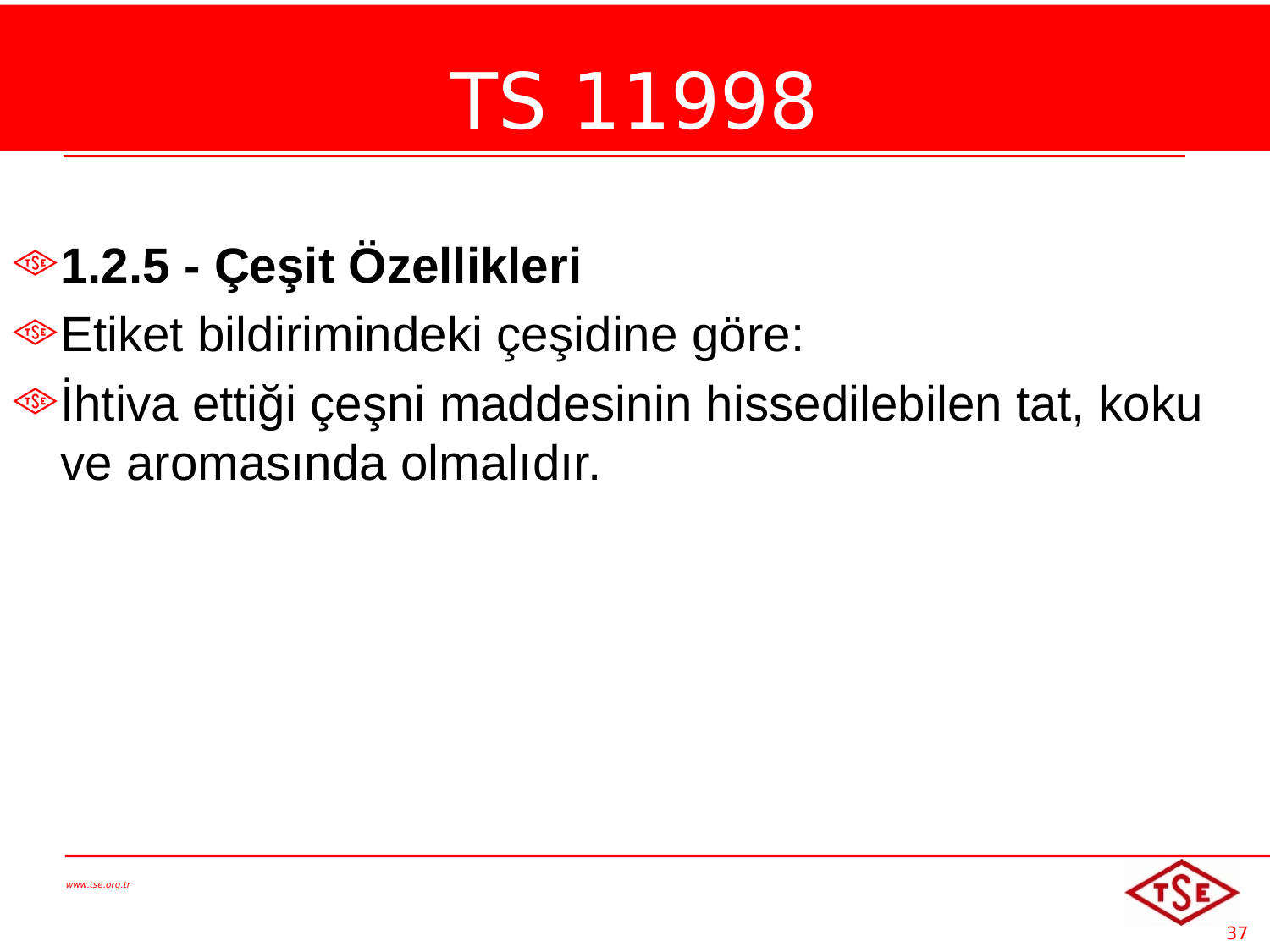

# TS 11998
1.2.5 - Çeşit Özellikleri
Etiket bildirimindeki çeşidine göre:
İhtiva ettiği çeşni maddesinin hissedilebilen tat, koku ve aromasında olmalıdır.

www.tse.org.tr
37